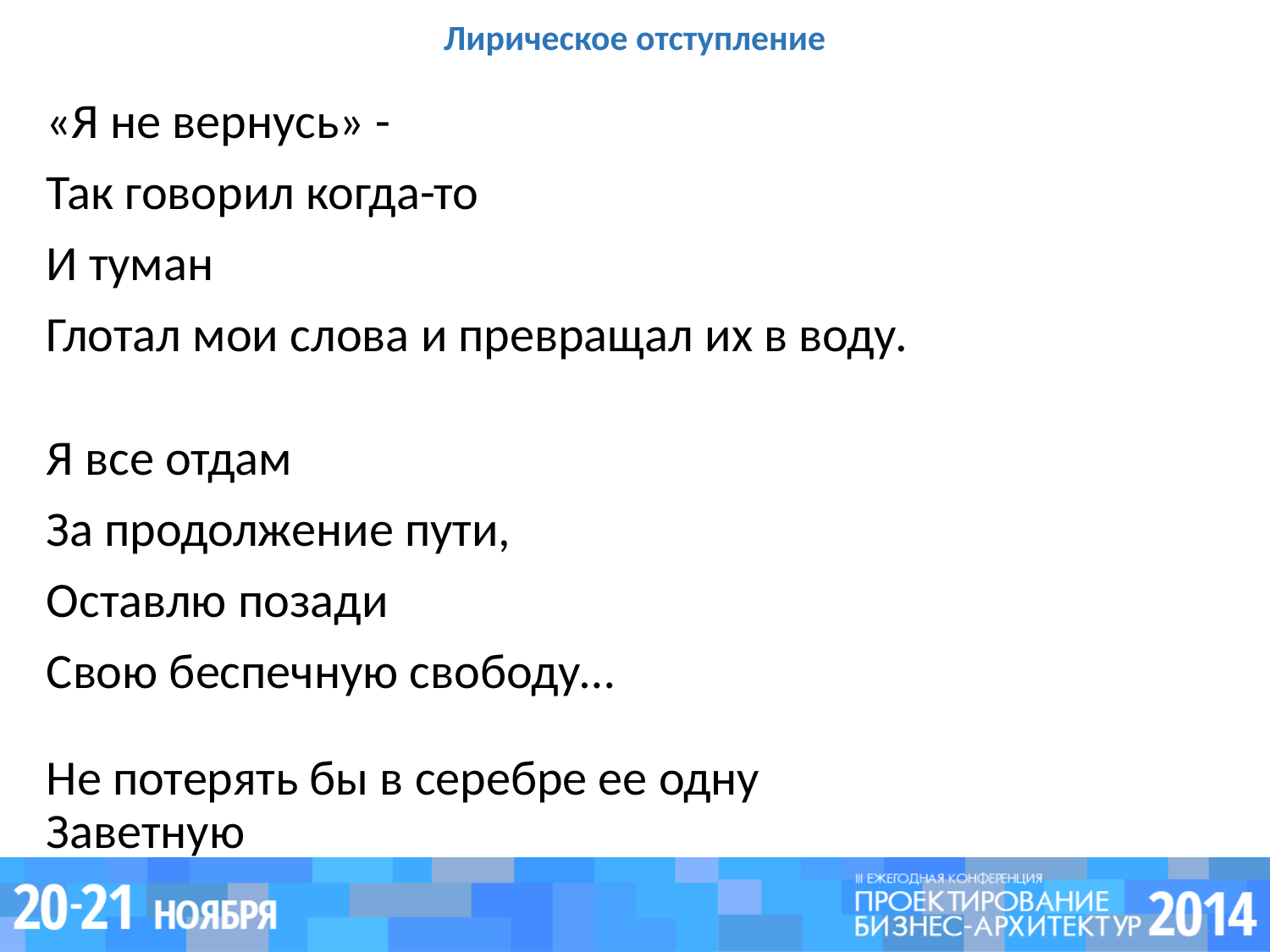

# Лирическое отступление
«Я не вернусь» -
Так говорил когда-то
И туман
Глотал мои слова и превращал их в воду.
Я все отдам
За продолжение пути,
Оставлю позади
Свою беспечную свободу…
Не потерять бы в серебре ее одну
Заветную